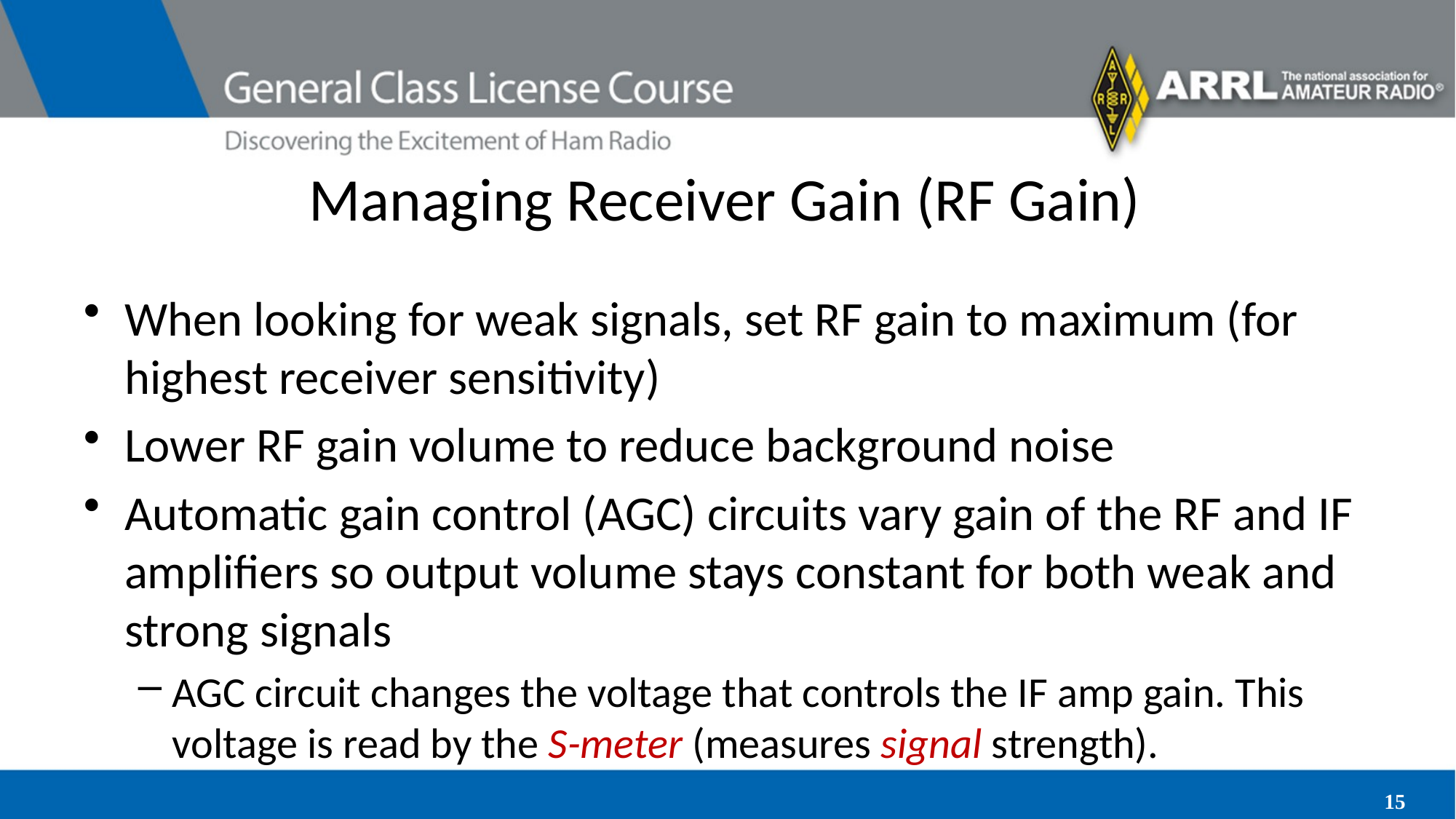

# Managing Receiver Gain (RF Gain)
When looking for weak signals, set RF gain to maximum (for highest receiver sensitivity)
Lower RF gain volume to reduce background noise
Automatic gain control (AGC) circuits vary gain of the RF and IF amplifiers so output volume stays constant for both weak and strong signals
AGC circuit changes the voltage that controls the IF amp gain. This voltage is read by the S-meter (measures signal strength).